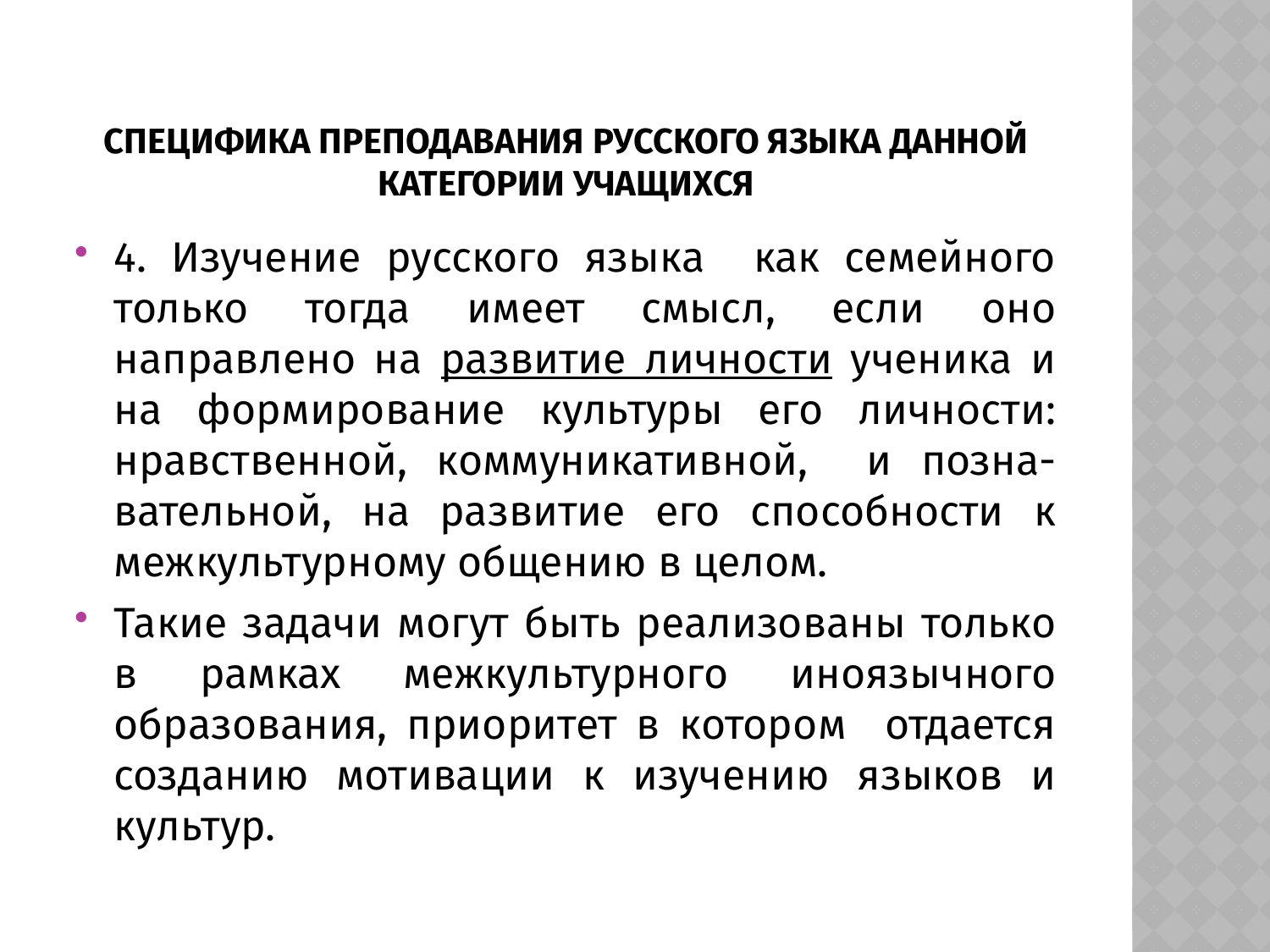

# специфика преподавания русского языка данной категории учащихся
4. Изучение русского языка  как семейного только тогда имеет смысл, если оно направлено на развитие личности ученика и на формирование культуры его личности: нравственной, коммуникативной,  и позна-вательной, на развитие его способности к межкультурному общению в целом.
Такие задачи могут быть реализованы только в рамках межкультурного иноязычного образования, приоритет в котором  отдается созданию мотивации к изучению языков и культур.